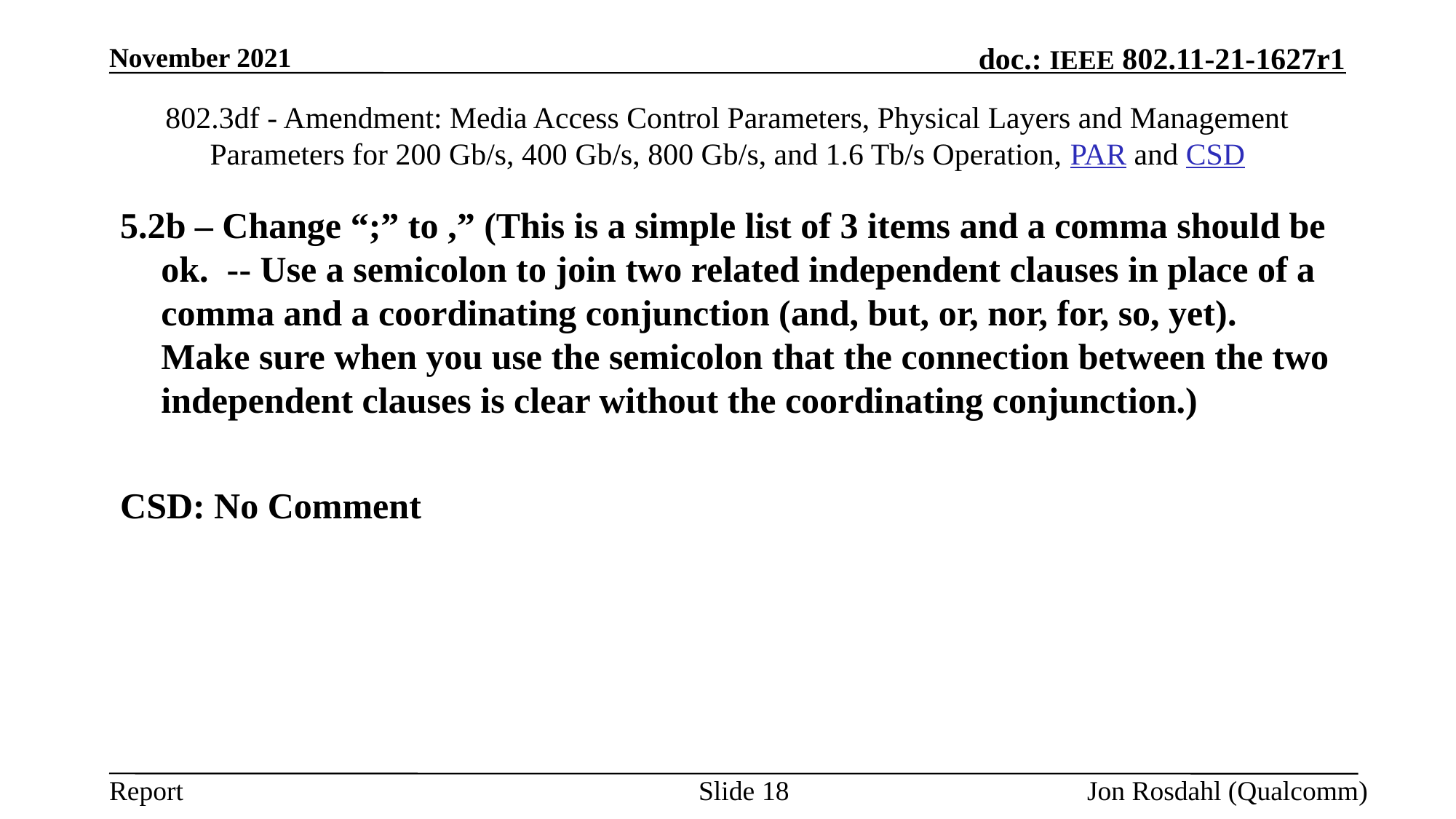

November 2021
# 802.3df - Amendment: Media Access Control Parameters, Physical Layers and Management Parameters for 200 Gb/s, 400 Gb/s, 800 Gb/s, and 1.6 Tb/s Operation, PAR and CSD
5.2b – Change “;” to ,” (This is a simple list of 3 items and a comma should be ok.  -- Use a semicolon to join two related independent clauses in place of a comma and a coordinating conjunction (and, but, or, nor, for, so, yet). Make sure when you use the semicolon that the connection between the two independent clauses is clear without the coordinating conjunction.)

CSD: No Comment
Slide 18
Jon Rosdahl (Qualcomm)